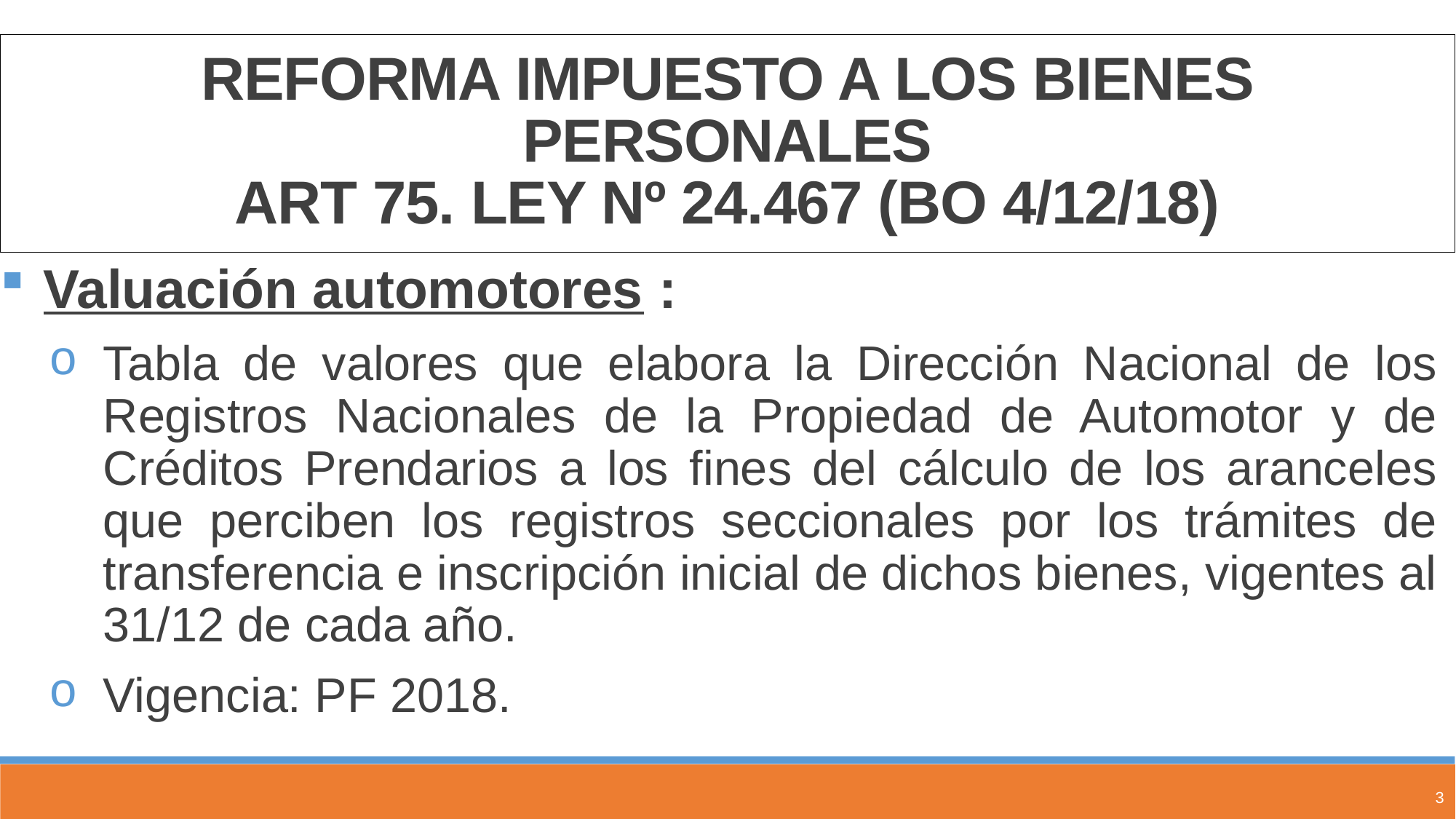

REFORMA IMPUESTO A LOS BIENES PERSONALES
ART 75. LEY Nº 24.467 (BO 4/12/18)
Valuación automotores :
Tabla de valores que elabora la Dirección Nacional de los Registros Nacionales de la Propiedad de Automotor y de Créditos Prendarios a los fines del cálculo de los aranceles que perciben los registros seccionales por los trámites de transferencia e inscripción inicial de dichos bienes, vigentes al 31/12 de cada año.
Vigencia: PF 2018.
3